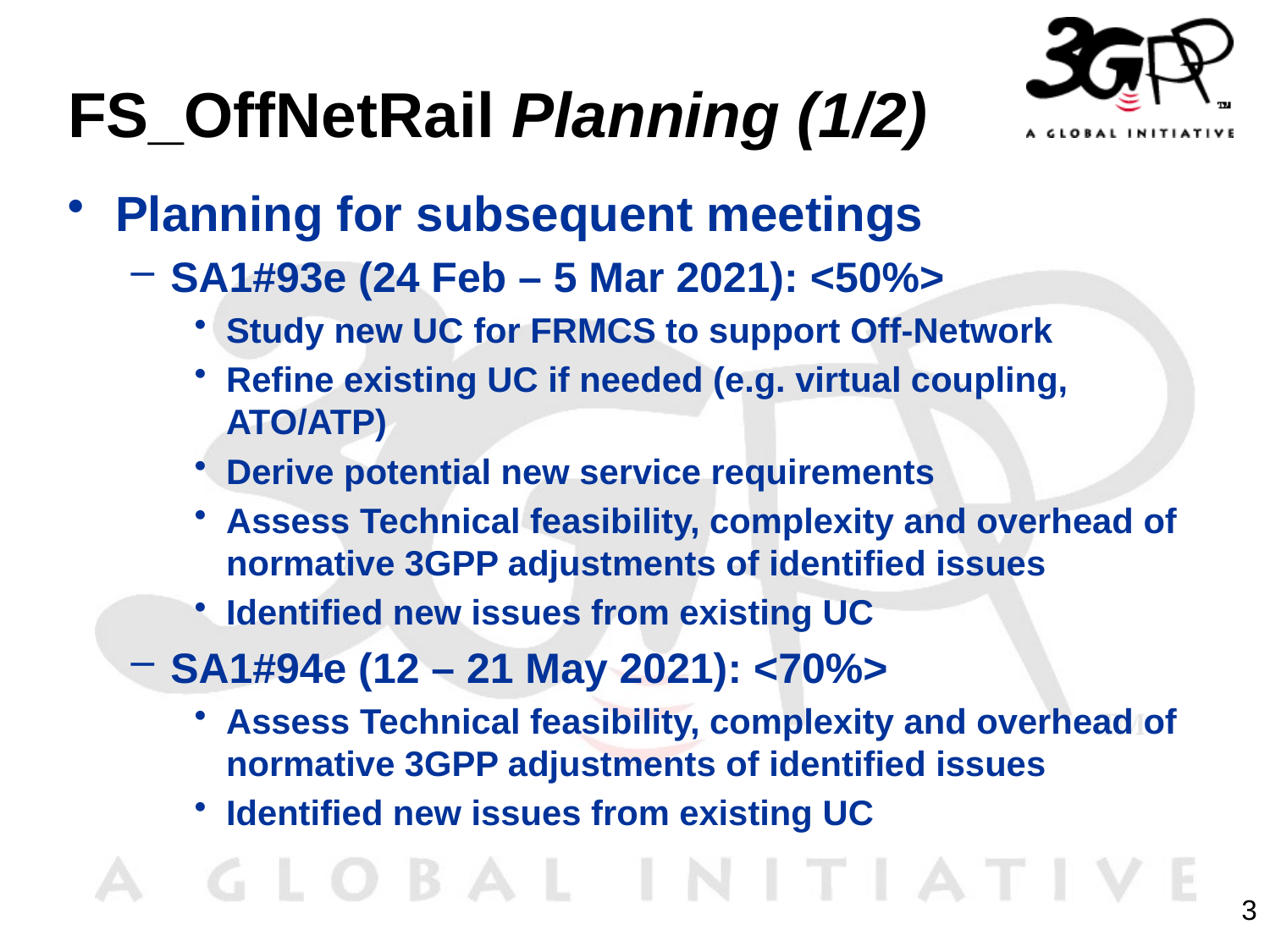

# FS_OffNetRail Planning (1/2)
Planning for subsequent meetings
SA1#93e (24 Feb – 5 Mar 2021): <50%>
Study new UC for FRMCS to support Off-Network
Refine existing UC if needed (e.g. virtual coupling, ATO/ATP)
Derive potential new service requirements
Assess Technical feasibility, complexity and overhead of normative 3GPP adjustments of identified issues
Identified new issues from existing UC
SA1#94e (12 – 21 May 2021): <70%>
Assess Technical feasibility, complexity and overhead of normative 3GPP adjustments of identified issues
Identified new issues from existing UC

3